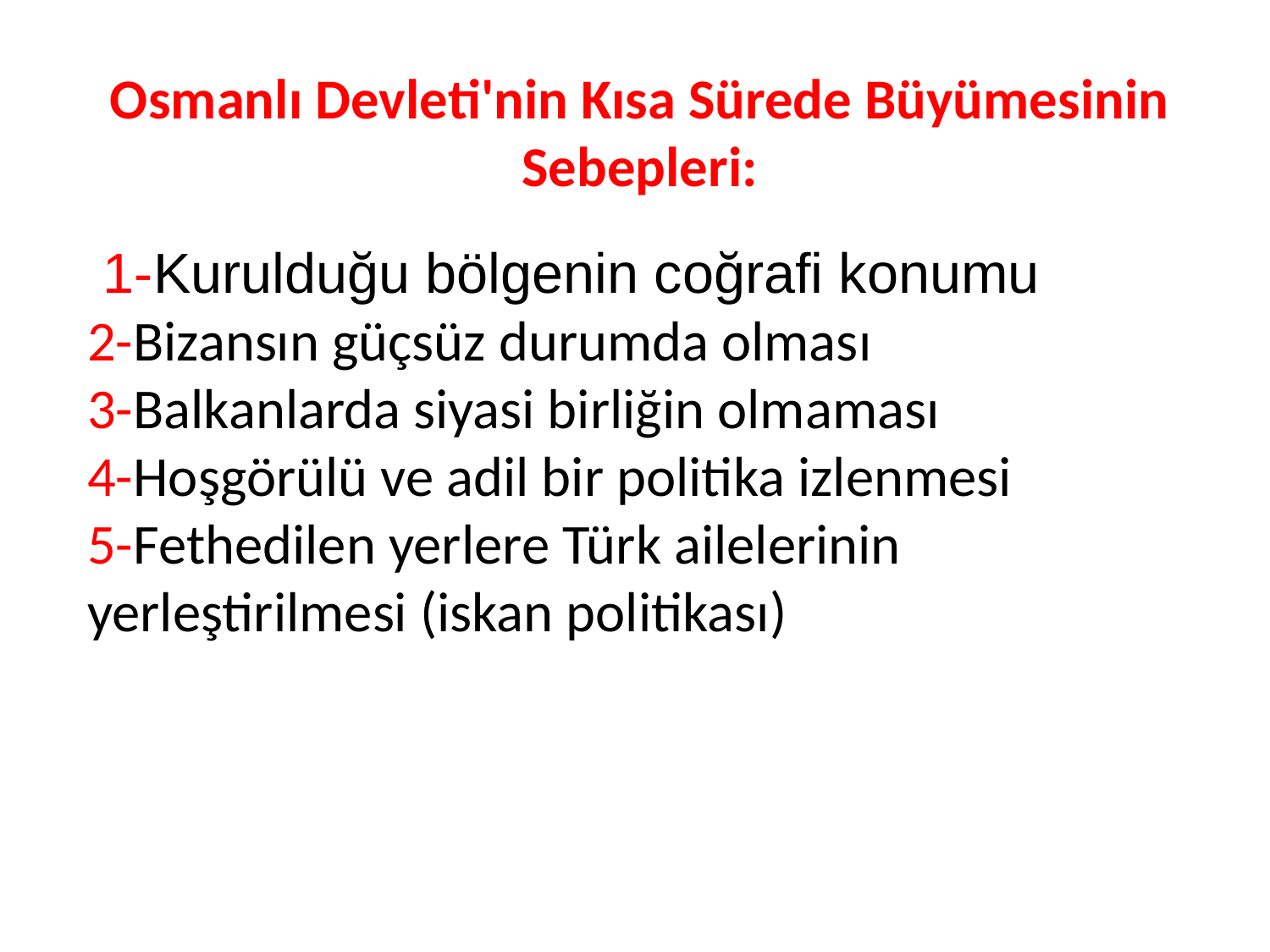

Osmanlı Devleti'nin Kısa Sürede Büyümesinin Sebepleri:
 1-Kurulduğu bölgenin coğrafi konumu
2-Bizansın güçsüz durumda olması
3-Balkanlarda siyasi birliğin olmaması
4-Hoşgörülü ve adil bir politika izlenmesi
5-Fethedilen yerlere Türk ailelerinin yerleştirilmesi (iskan politikası)